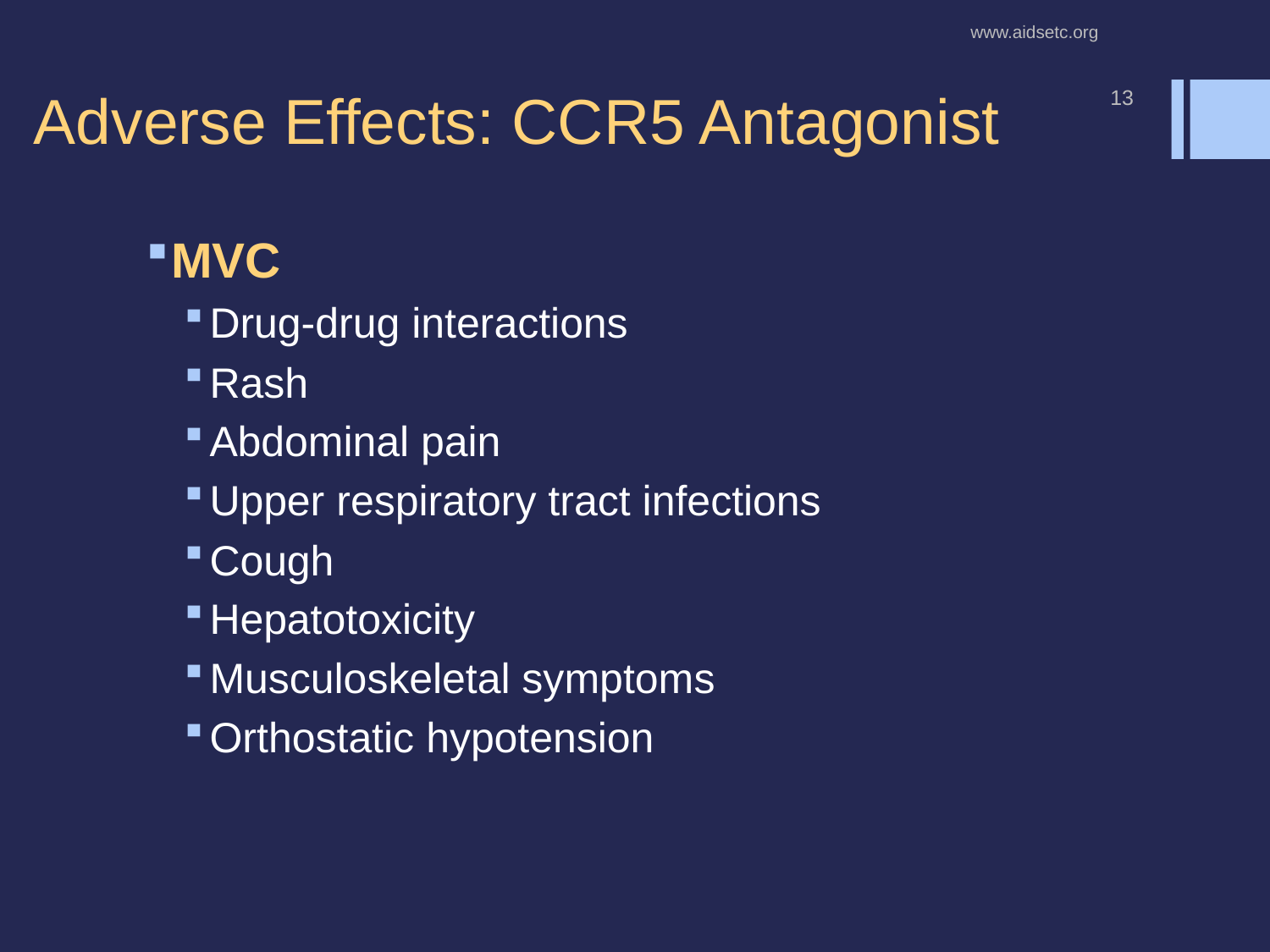

www.aidsetc.org
# Adverse Effects: CCR5 Antagonist
13
MVC
Drug-drug interactions
Rash
Abdominal pain
Upper respiratory tract infections
Cough
Hepatotoxicity
Musculoskeletal symptoms
Orthostatic hypotension